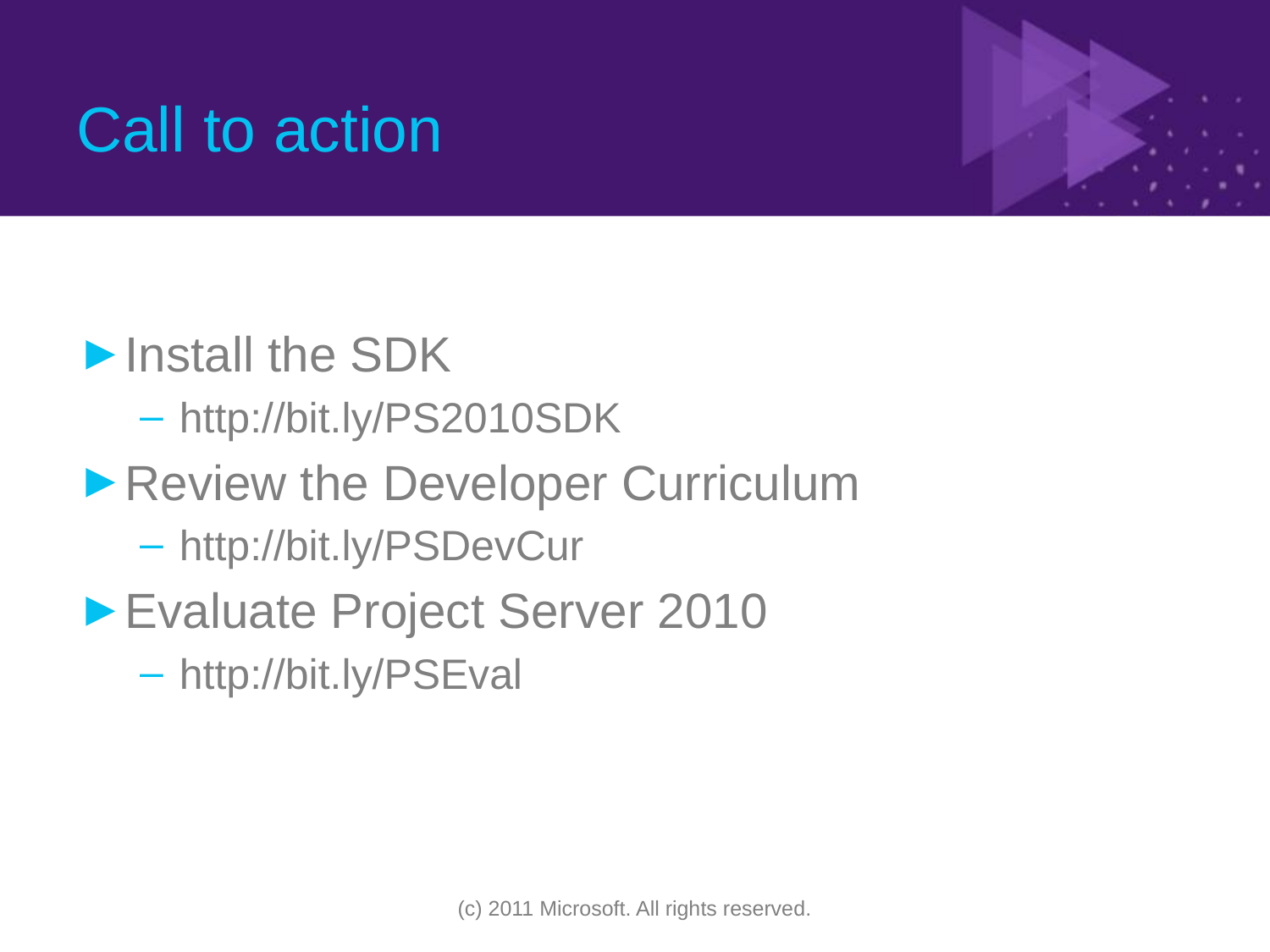

# Call to action
Install the SDK
http://bit.ly/PS2010SDK
Review the Developer Curriculum
http://bit.ly/PSDevCur
Evaluate Project Server 2010
http://bit.ly/PSEval
(c) 2011 Microsoft. All rights reserved.